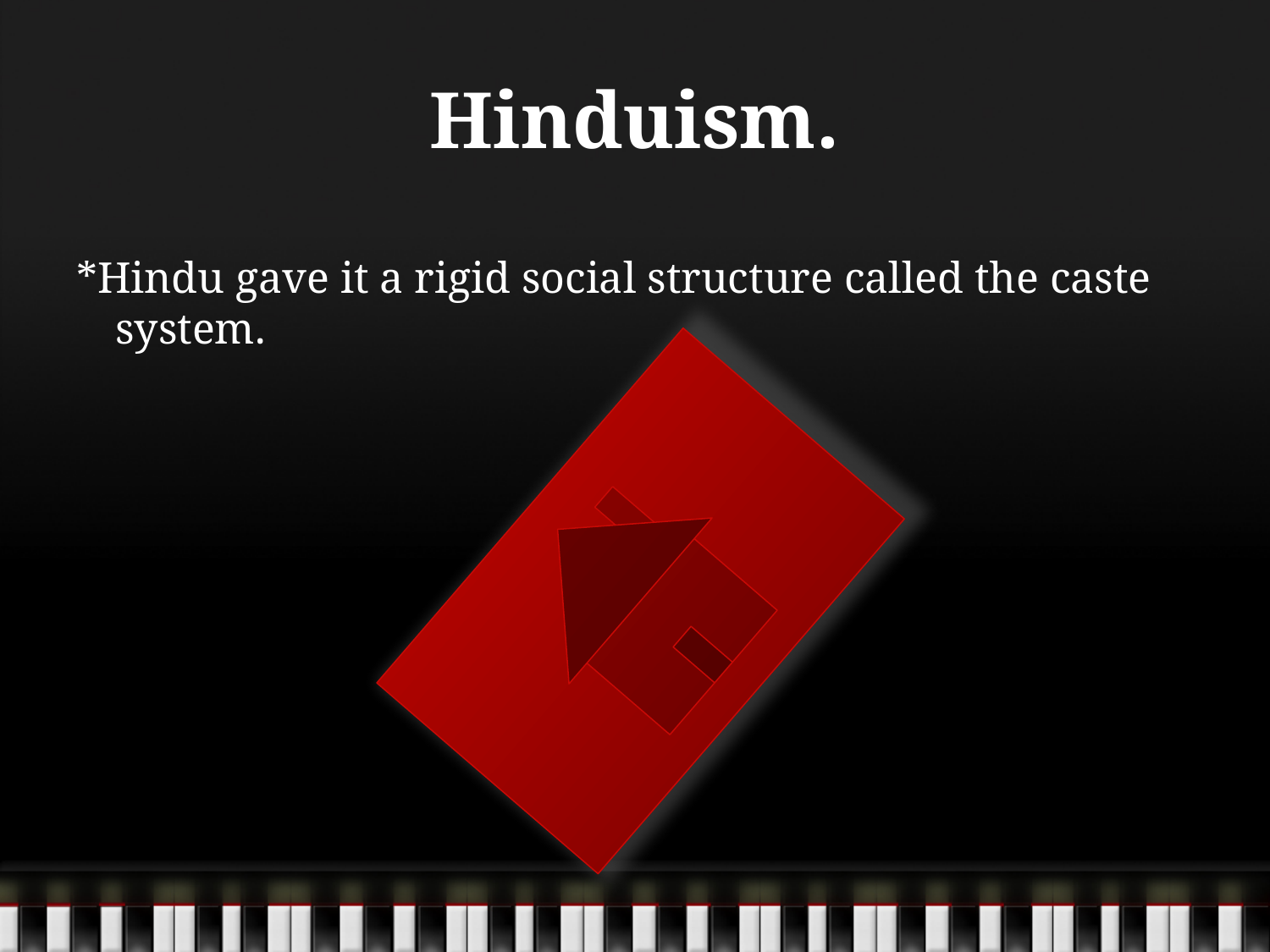

# Hinduism.
*Hindu gave it a rigid social structure called the caste system.